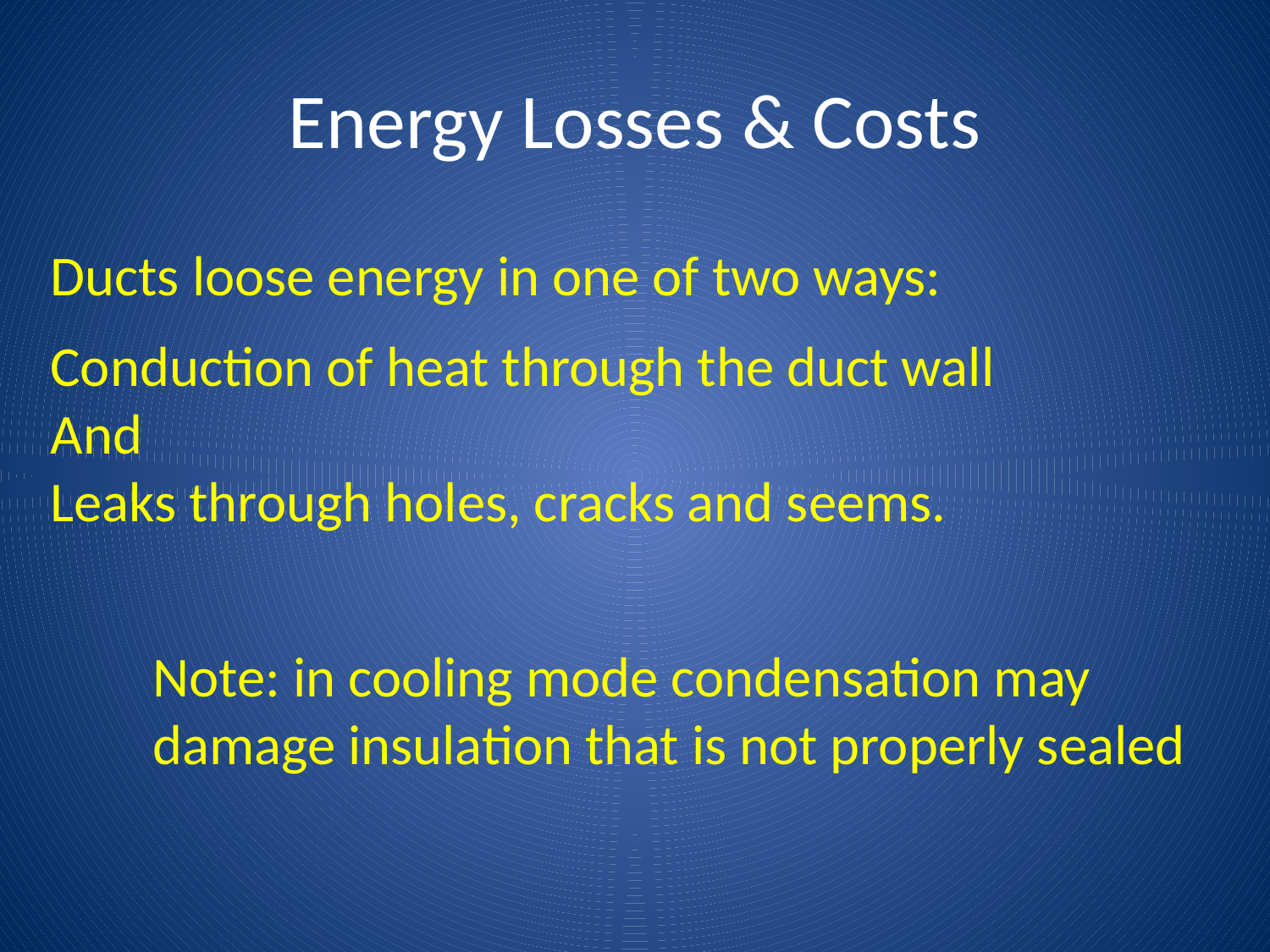

# Energy Losses & Costs
Ducts loose energy in one of two ways:

Conduction of heat through the duct wall
And
Leaks through holes, cracks and seems.
Note: in cooling mode condensation may
damage insulation that is not properly sealed